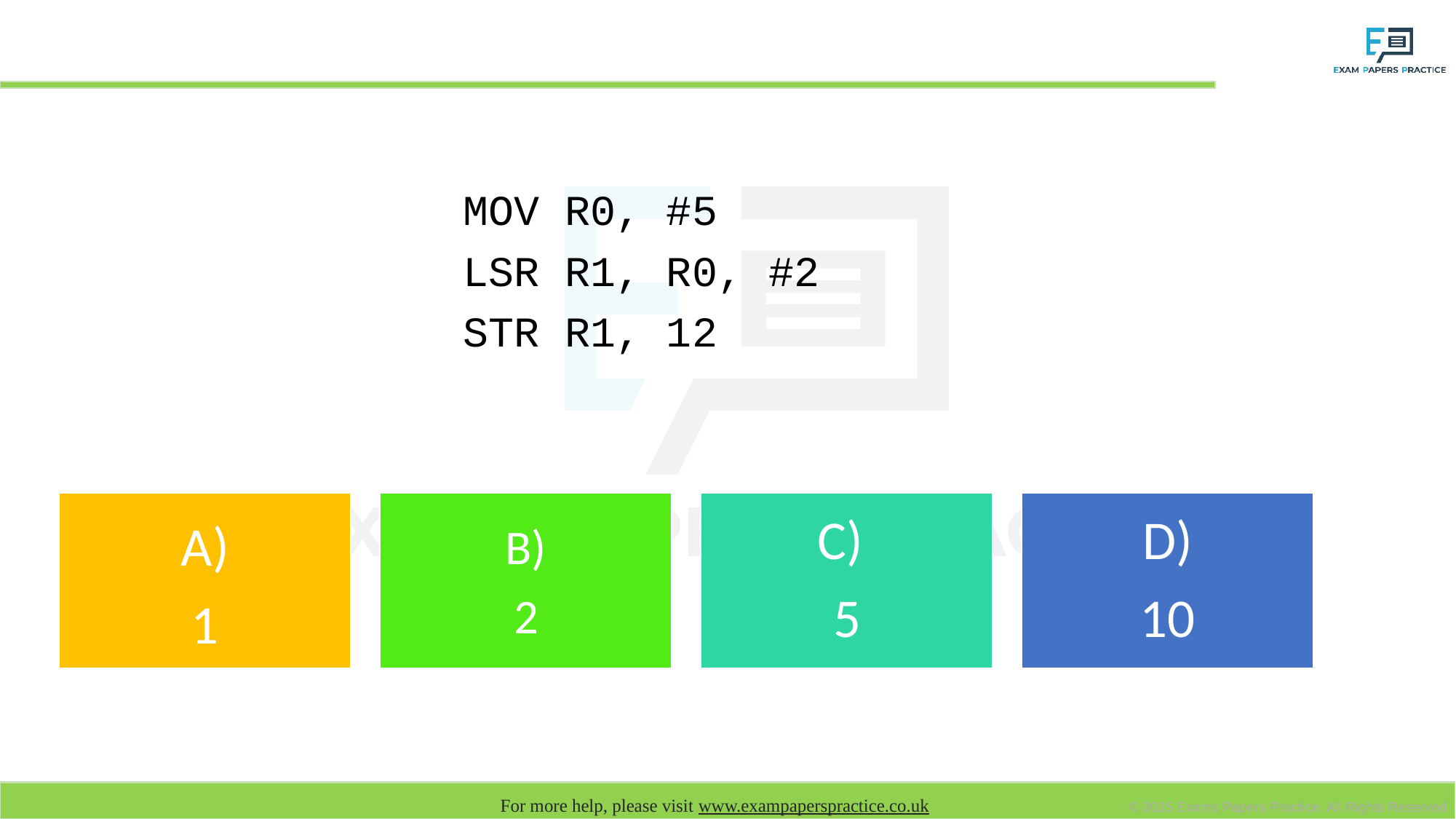

# What value is stored in memory address 12 once the assembly code below has been executed?
MOV R0, #5
LSR R1, R0, #2
STR R1, 12

A)
1

B)
2

C)
5
D)
10